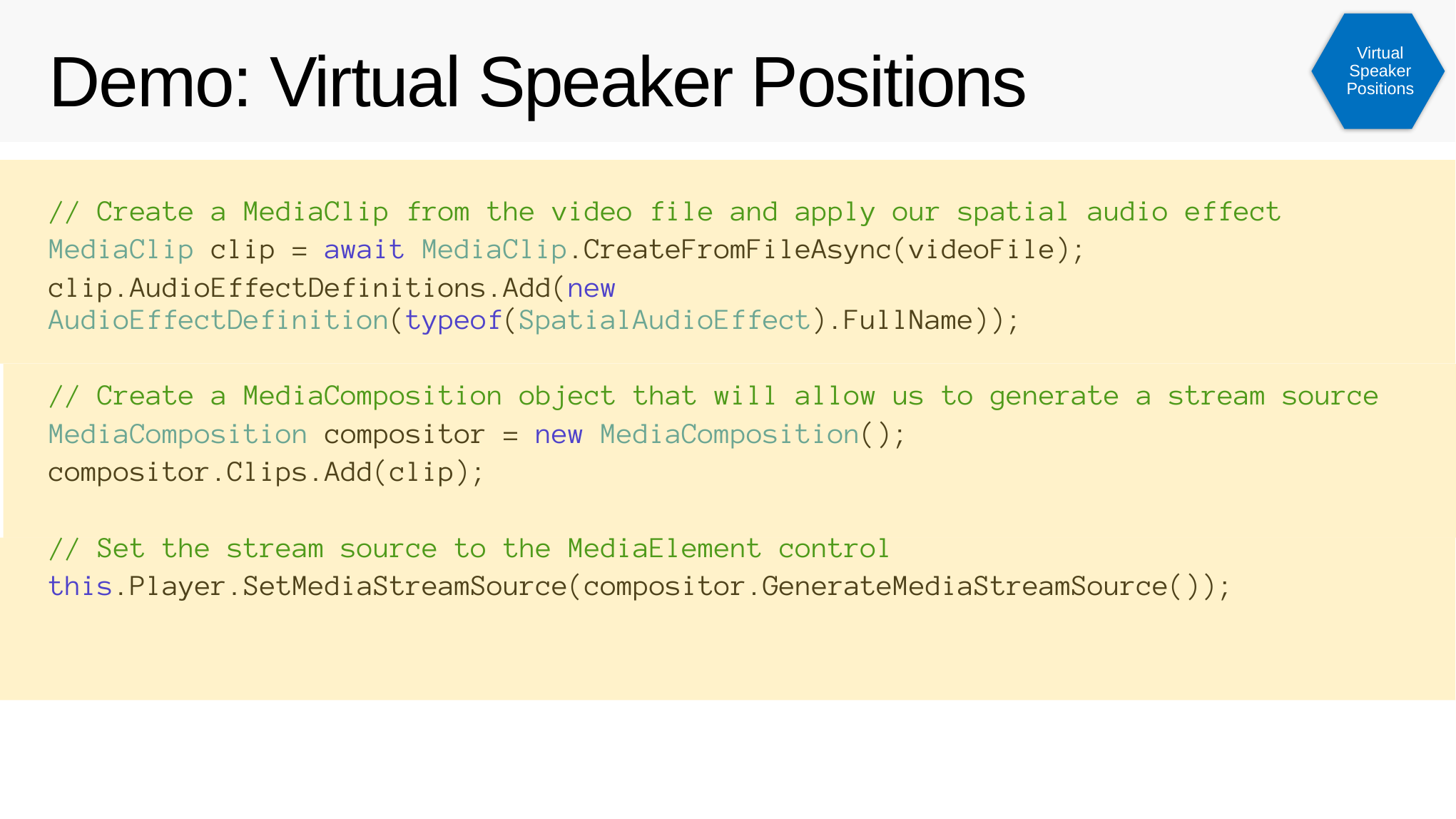

Virtual Speaker Positions
# Demo: Virtual Speaker Positions

// Create a MediaClip from the video file and apply our spatial audio effect
MediaClip clip = await MediaClip.CreateFromFileAsync(videoFile);
clip.AudioEffectDefinitions.Add(new AudioEffectDefinition(typeof(SpatialAudioEffect).FullName));

// Create a MediaComposition object that will allow us to generate a stream source
MediaComposition compositor = new MediaComposition();
compositor.Clips.Add(clip);

// Set the stream source to the MediaElement control
this.Player.SetMediaStreamSource(compositor.GenerateMediaStreamSource());